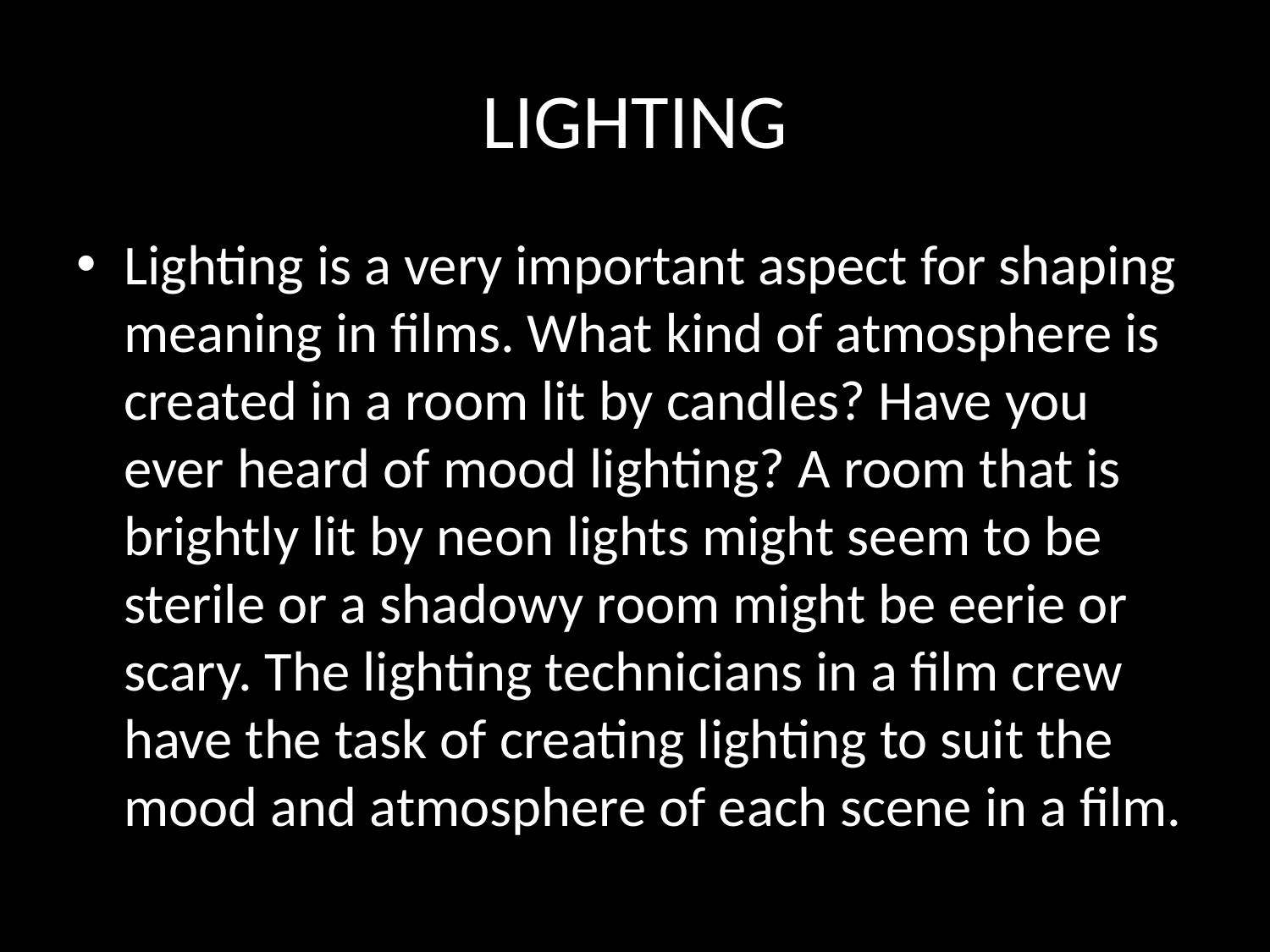

# LIGHTING
Lighting is a very important aspect for shaping meaning in films. What kind of atmosphere is created in a room lit by candles? Have you ever heard of mood lighting? A room that is brightly lit by neon lights might seem to be sterile or a shadowy room might be eerie or scary. The lighting technicians in a film crew have the task of creating lighting to suit the mood and atmosphere of each scene in a film.